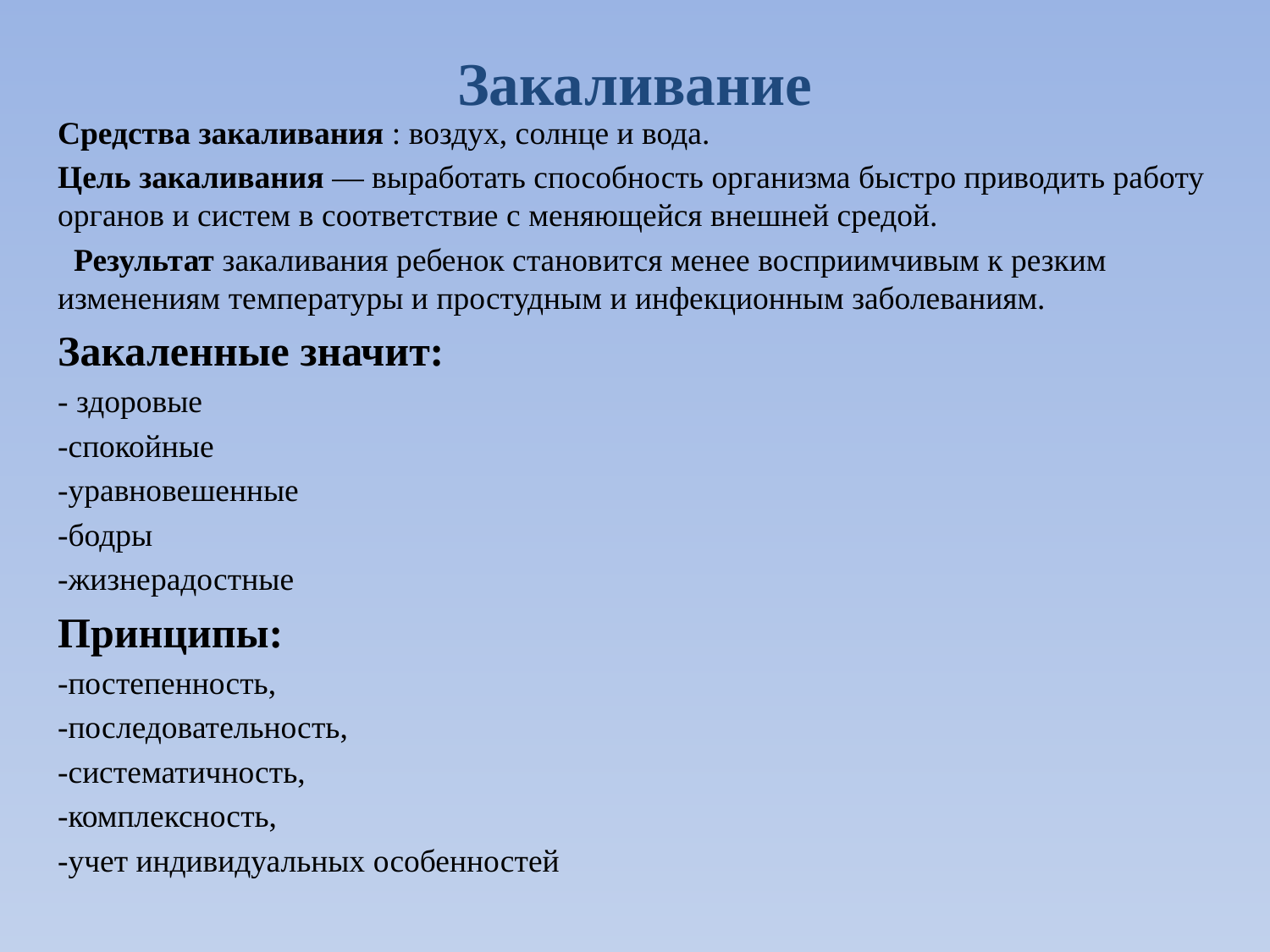

# Закаливание
Средства закаливания : воздух, солнце и вода.
Цель закаливания — выработать способность организма быстро приводить работу органов и систем в соответствие с меняющейся внешней средой.
  Результат закаливания ребенок становится менее восприимчивым к резким изменениям температуры и простудным и инфекционным заболеваниям.
Закаленные значит:
- здоровые
-спокойные
-уравновешенные
-бодры
-жизнерадостные
Принципы:
-постепенность,
-последовательность,
-систематичность,
-комплексность,
-учет индивидуальных особенностей